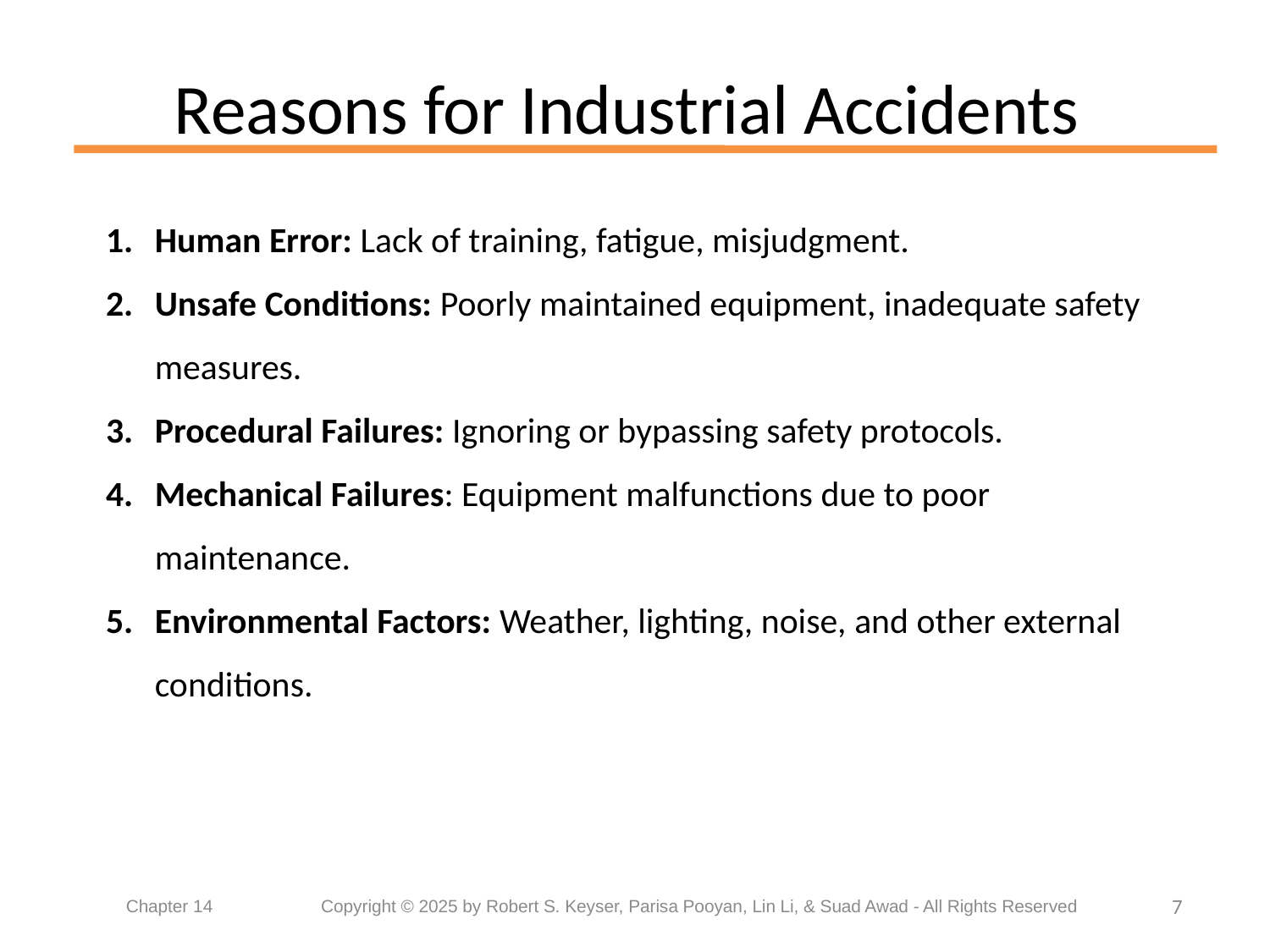

# Reasons for Industrial Accidents

Human Error: Lack of training, fatigue, misjudgment.
Unsafe Conditions: Poorly maintained equipment, inadequate safety measures.
Procedural Failures: Ignoring or bypassing safety protocols.
Mechanical Failures: Equipment malfunctions due to poor maintenance.
Environmental Factors: Weather, lighting, noise, and other external conditions.
7
Chapter 14	              Copyright © 2025 by Robert S. Keyser, Parisa Pooyan, Lin Li, & Suad Awad - All Rights Reserved